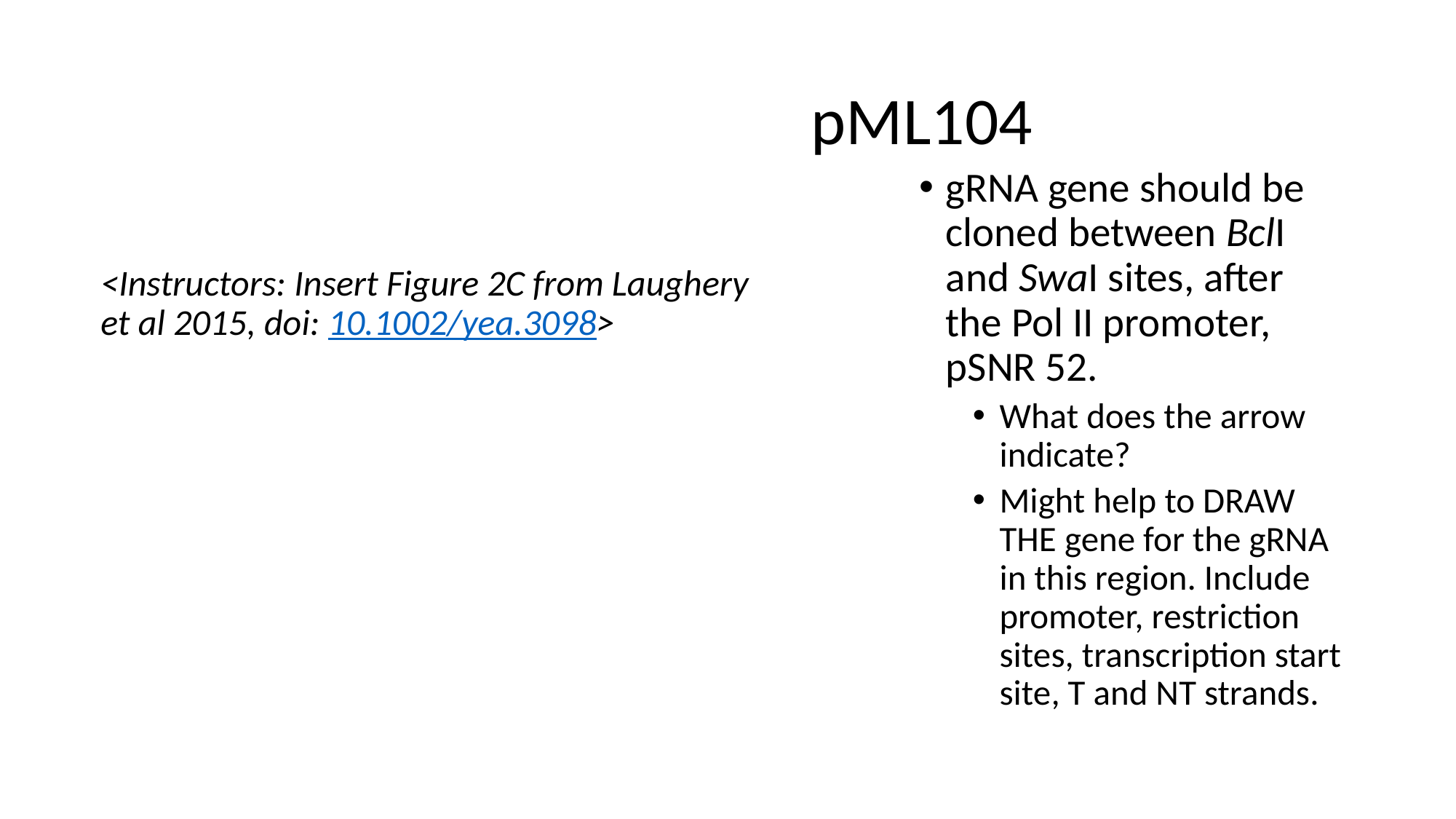

# pML104
gRNA gene should be cloned between BclI and SwaI sites, after the Pol II promoter, pSNR 52.
What does the arrow indicate?
Might help to DRAW THE gene for the gRNA in this region. Include promoter, restriction sites, transcription start site, T and NT strands.
<Instructors: Insert Figure 2C from Laughery et al 2015, doi: 10.1002/yea.3098>